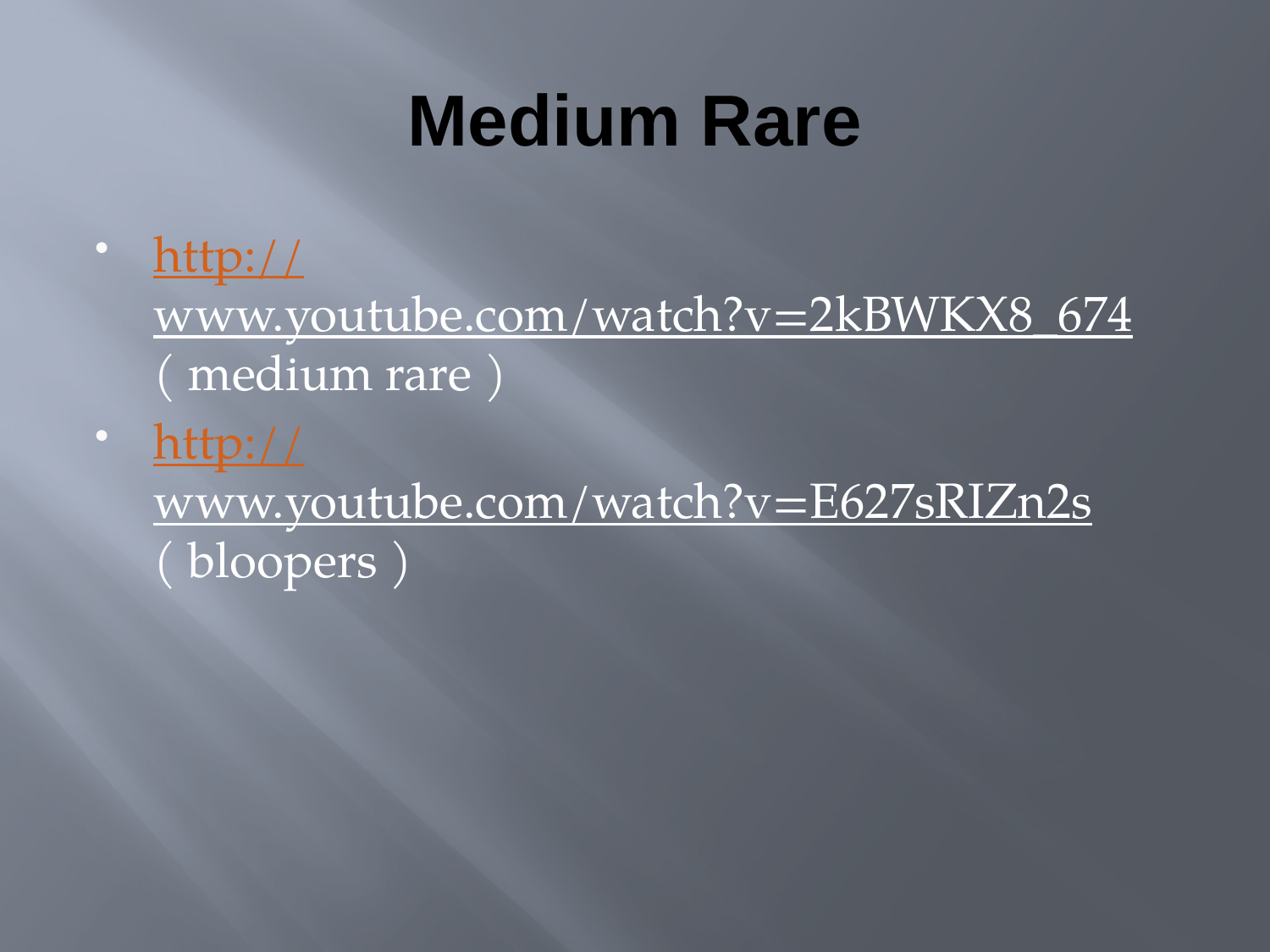

# Medium Rare
http://www.youtube.com/watch?v=2kBWKX8_674  ( medium rare )
http://www.youtube.com/watch?v=E627sRIZn2s  ( bloopers )